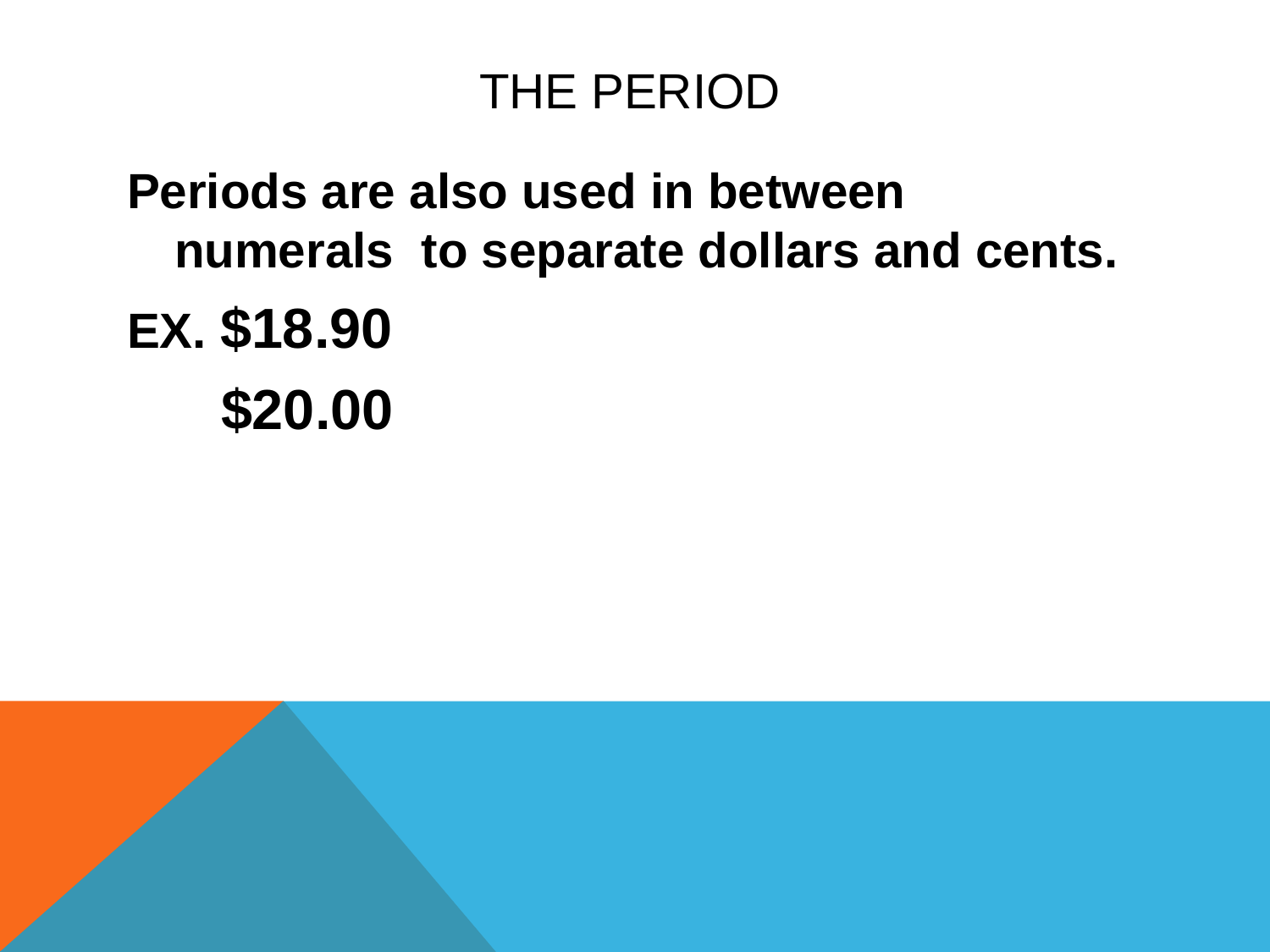

# The period
Periods are also used in between  numerals  to separate dollars and cents.
EX. $18.90
      $20.00